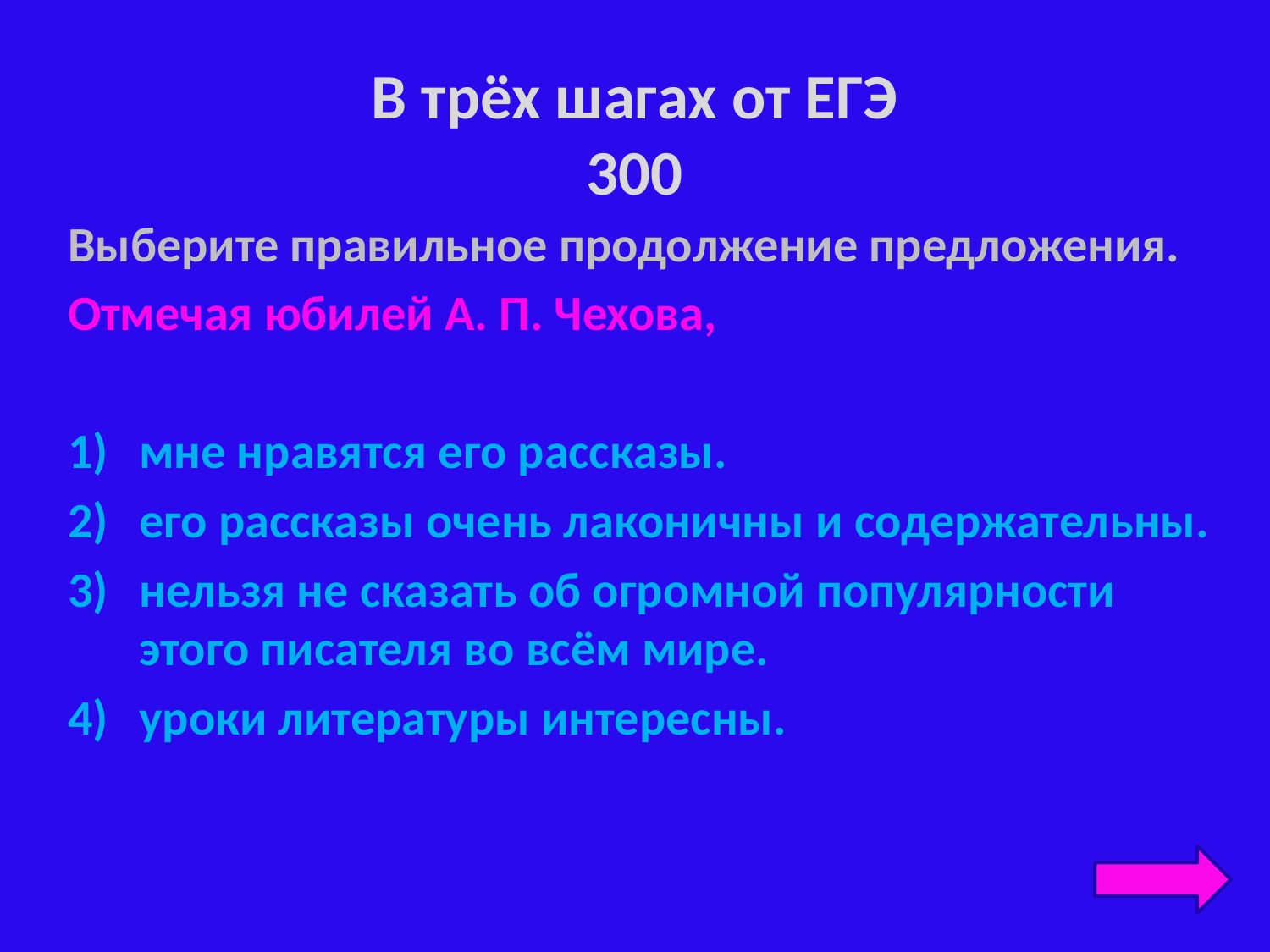

# В трёх шагах от ЕГЭ 300
Выберите правильное продолжение предложения.
Отмечая юбилей А. П. Чехова,

мне нравятся его рассказы.
его рассказы очень лаконичны и содержательны.
нельзя не сказать об огромной популярности этого писателя во всём мире.
уроки литературы интересны.